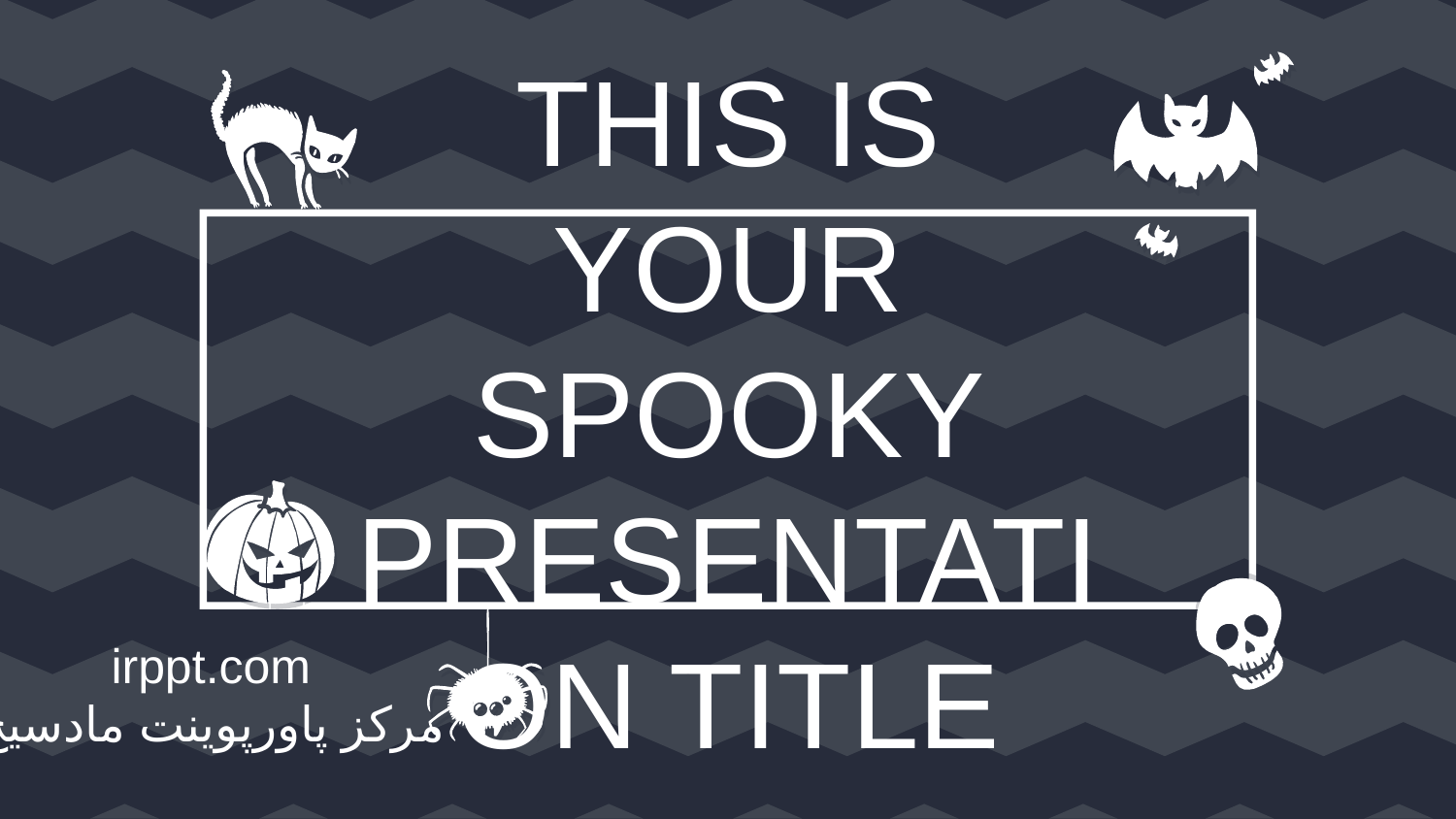

# THIS IS YOUR SPOOKY PRESENTATION TITLE
irppt.com
مرکز پاورپوینت مادسیج